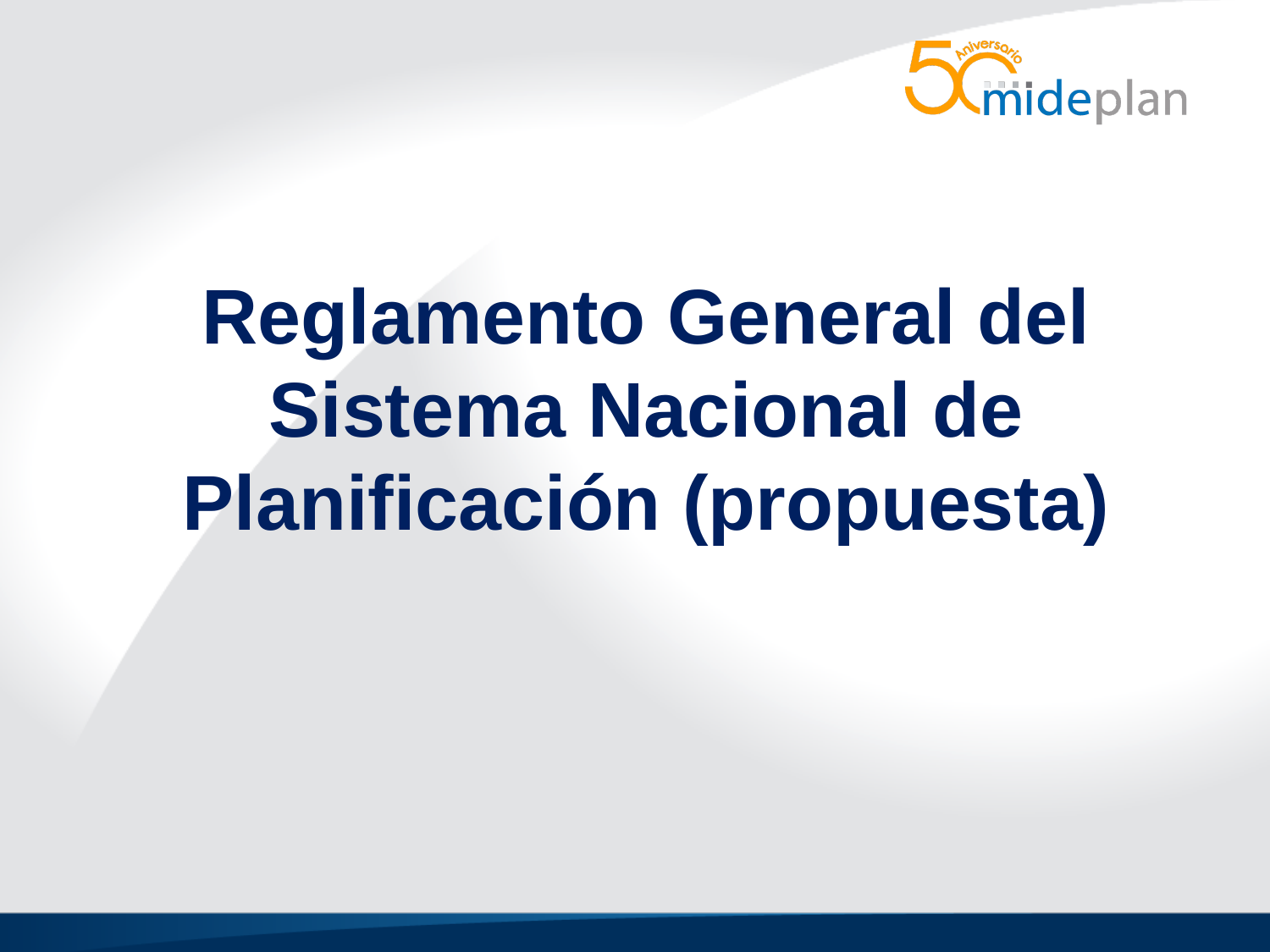

# Reglamento General del Sistema Nacional de Planificación (propuesta)